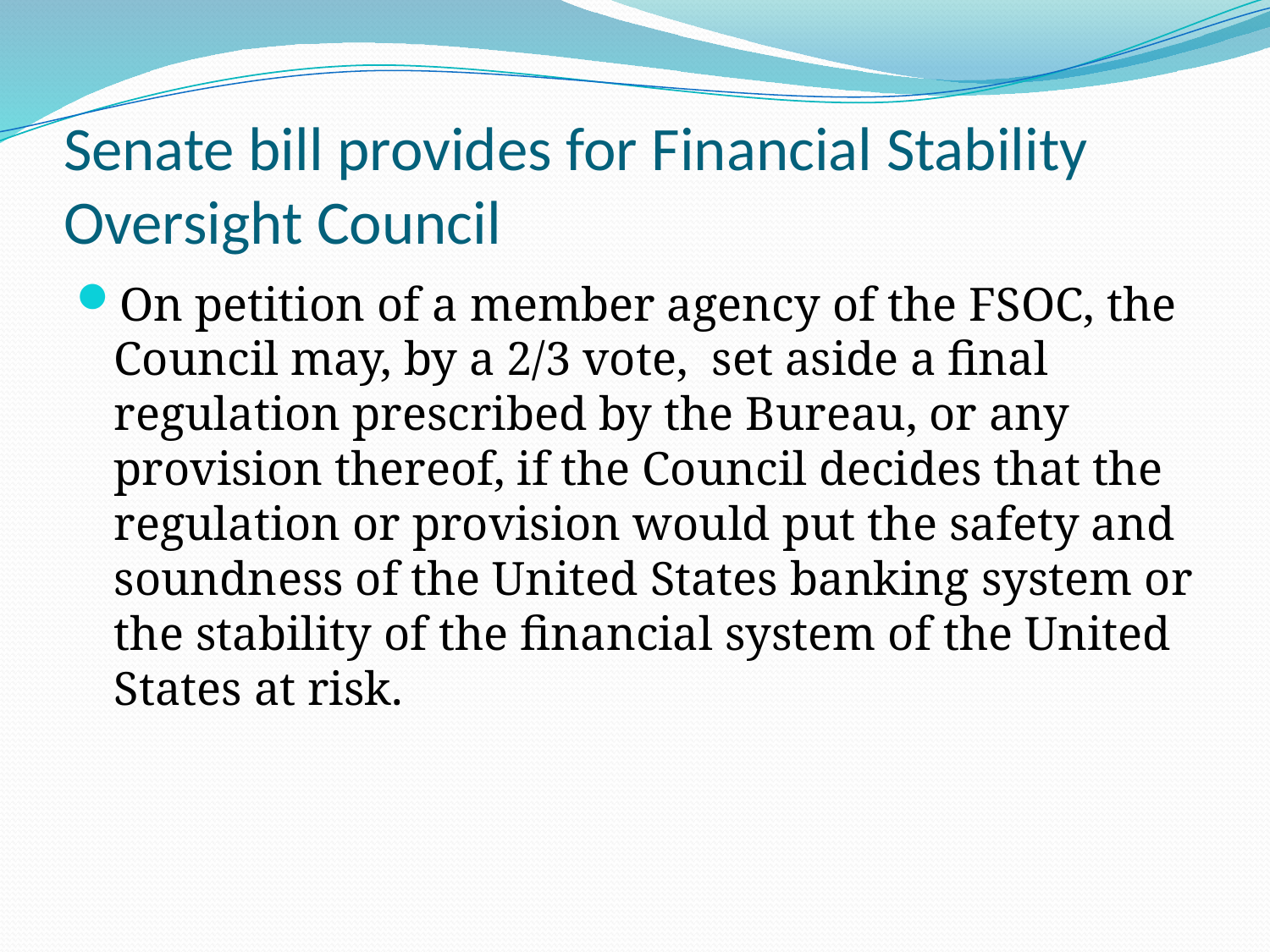

Senate bill provides for Financial Stability Oversight Council
On petition of a member agency of the FSOC, the Council may, by a 2/3 vote,  set aside a final regulation prescribed by the Bureau, or any provision thereof, if the Council decides that the regulation or provision would put the safety and soundness of the United States banking system or the stability of the financial system of the United States at risk.